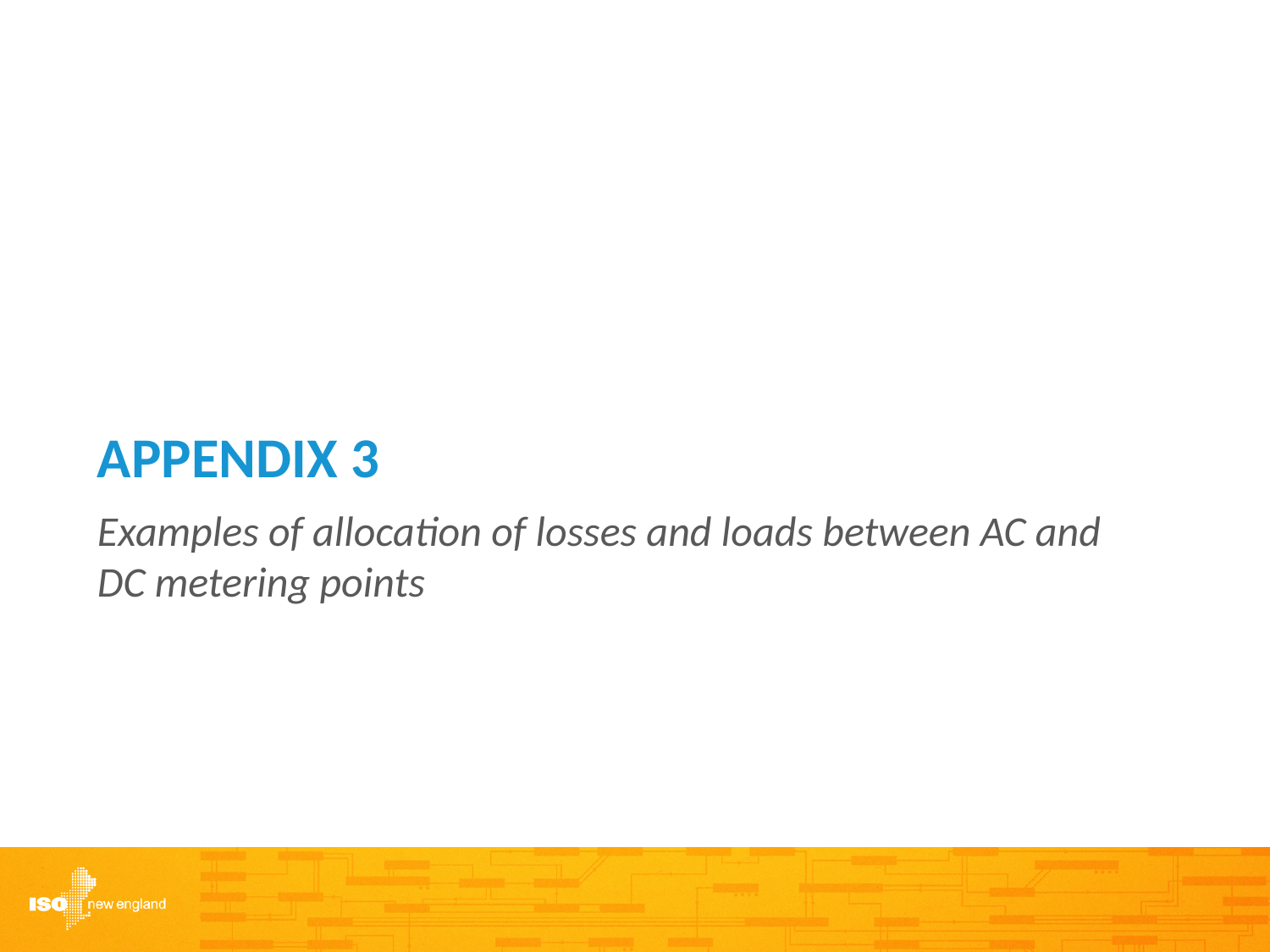

# Appendix 3
Examples of allocation of losses and loads between AC and DC metering points